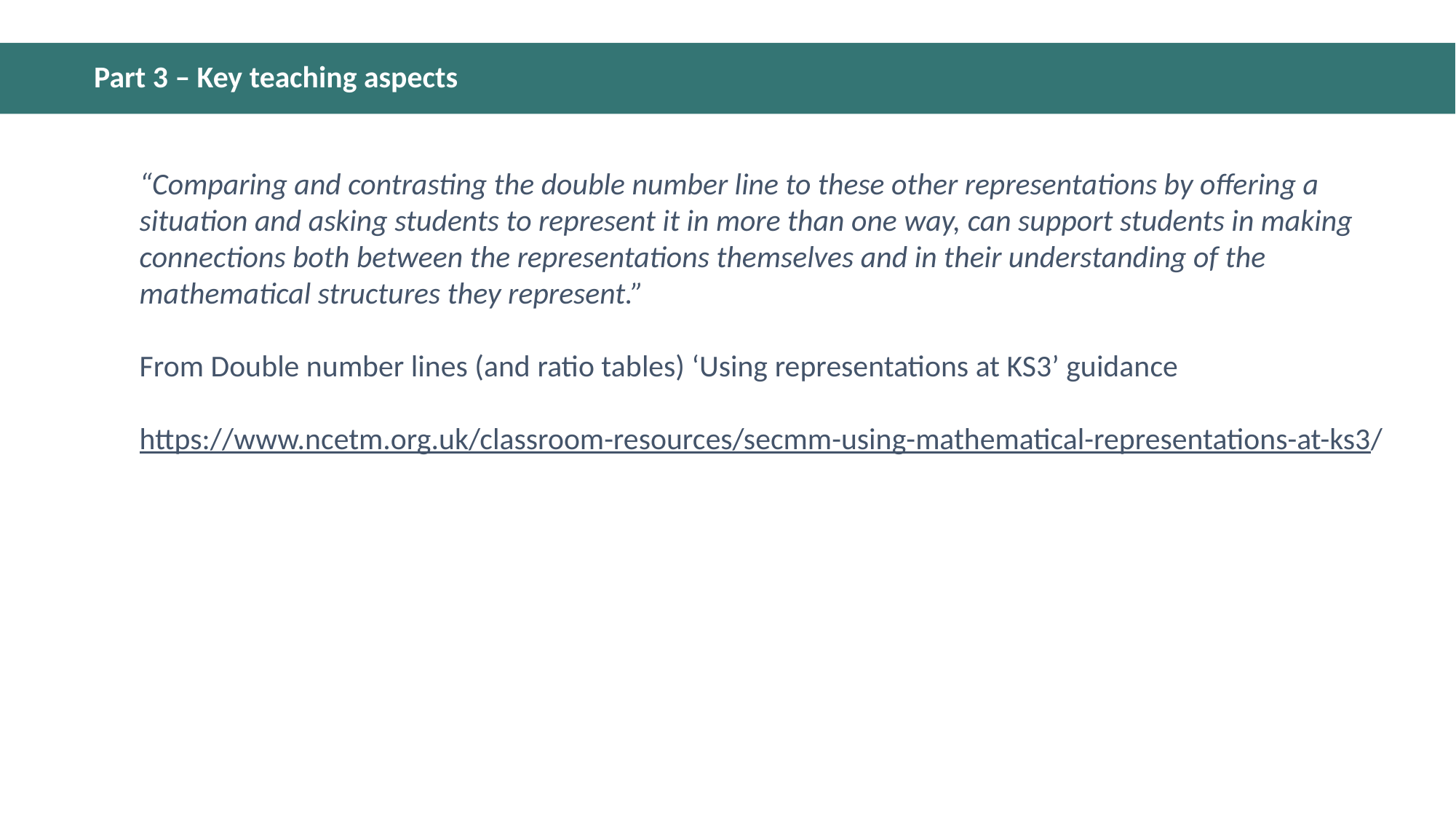

# Part 3 – Key teaching aspects
“Comparing and contrasting the double number line to these other representations by offering a situation and asking students to represent it in more than one way, can support students in making connections both between the representations themselves and in their understanding of the mathematical structures they represent.”

From Double number lines (and ratio tables) ‘Using representations at KS3’ guidance

https://www.ncetm.org.uk/classroom-resources/secmm-using-mathematical-representations-at-ks3/